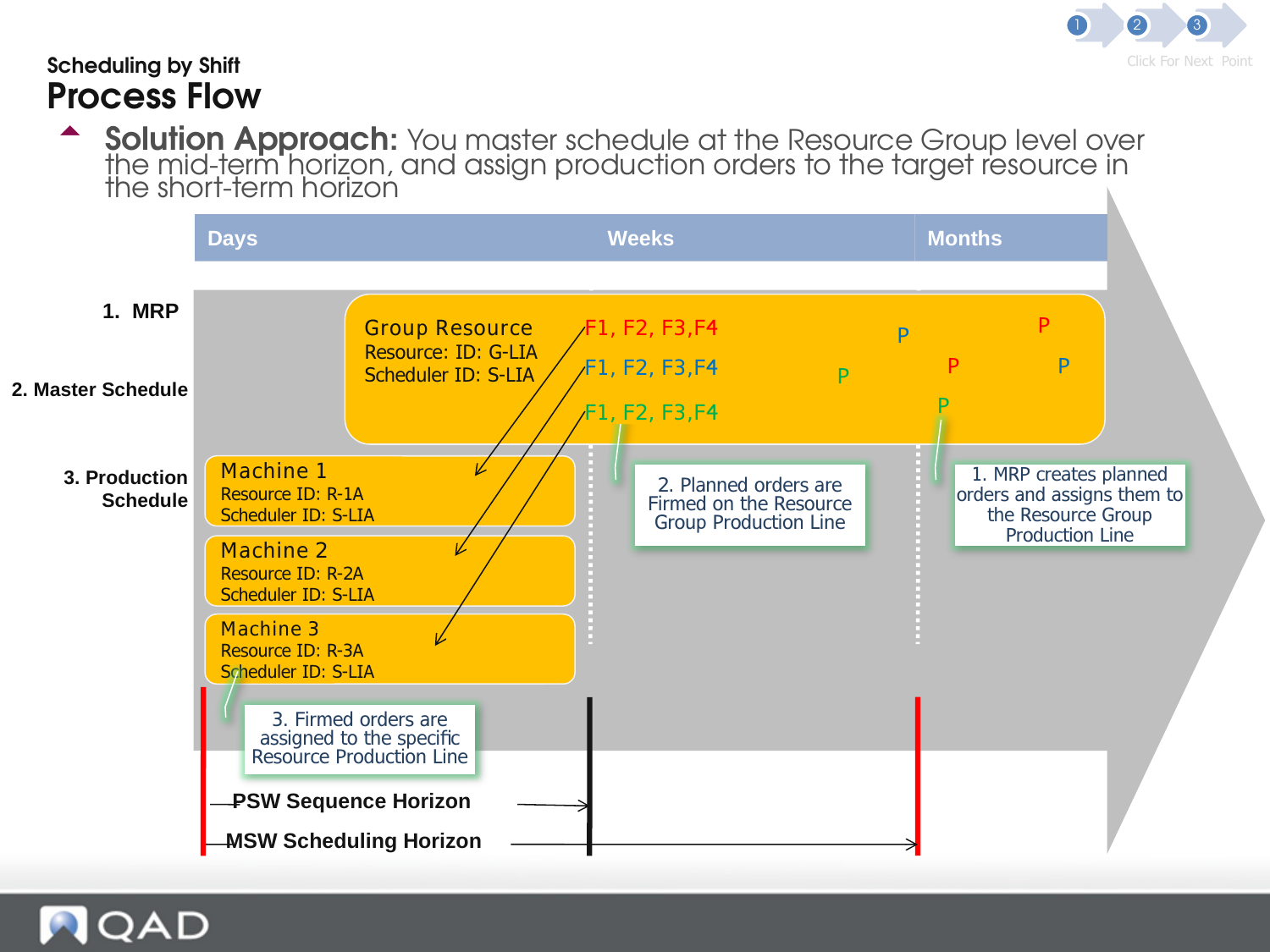

1

2

3
Scheduling by Shift
Process Flow
Click For Next  Point
Solution Approach: You master schedule at the Resource Group level over the mid-term horizon, and assign production orders to the target resource in the short-term horizon

Days
Weeks
Months
1.  MRP
Group Resource
Resource: ID: G-LIA
Scheduler ID: S-LIA
P
P
F1, F2, F3,F4
P
P
P
P
P
F1, F2, F3,F4
P
2. Master Schedule
P
P
F1, F2, F3,F4
3. Production Schedule
Machine 1
Resource ID: R-1A
Scheduler ID: S-LIA
2. Planned orders are Firmed on the Resource Group Production Line
1. MRP creates planned orders and assigns them to the Resource Group Production Line
Machine 2
Resource ID: R-2A
Scheduler ID: S-LIA
Machine 3
Resource ID: R-3A
Scheduler ID: S-LIA
MSW Scheduling Horizon
PSW Sequence Horizon
3. Firmed orders are assigned to the specific Resource Production Line
MPS Leveling Horizon Future